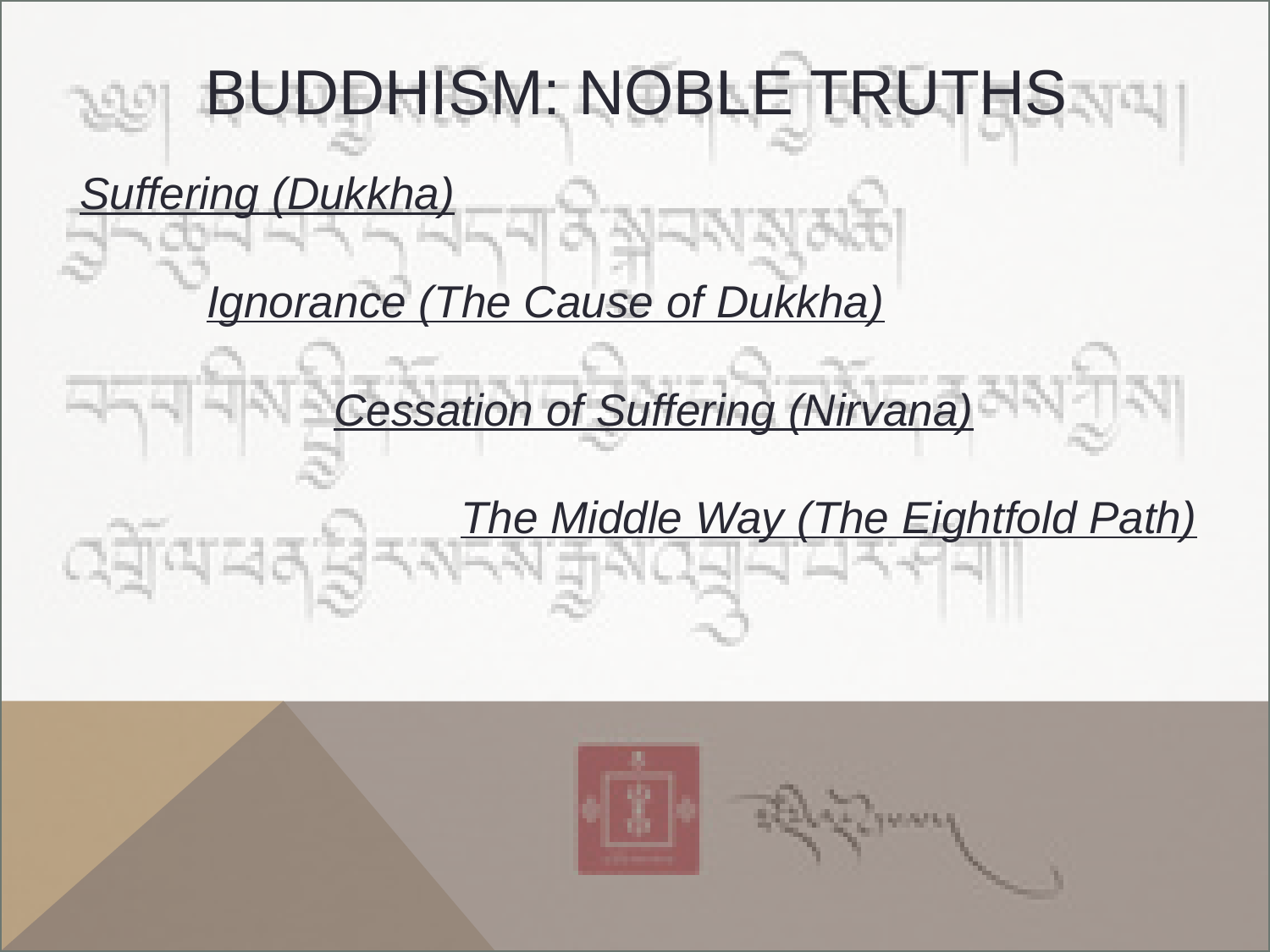

# Buddhism: noble truths
Suffering (Dukkha)

	Ignorance (The Cause of Dukkha)

		Cessation of Suffering (Nirvana)

			The Middle Way (The Eightfold Path)